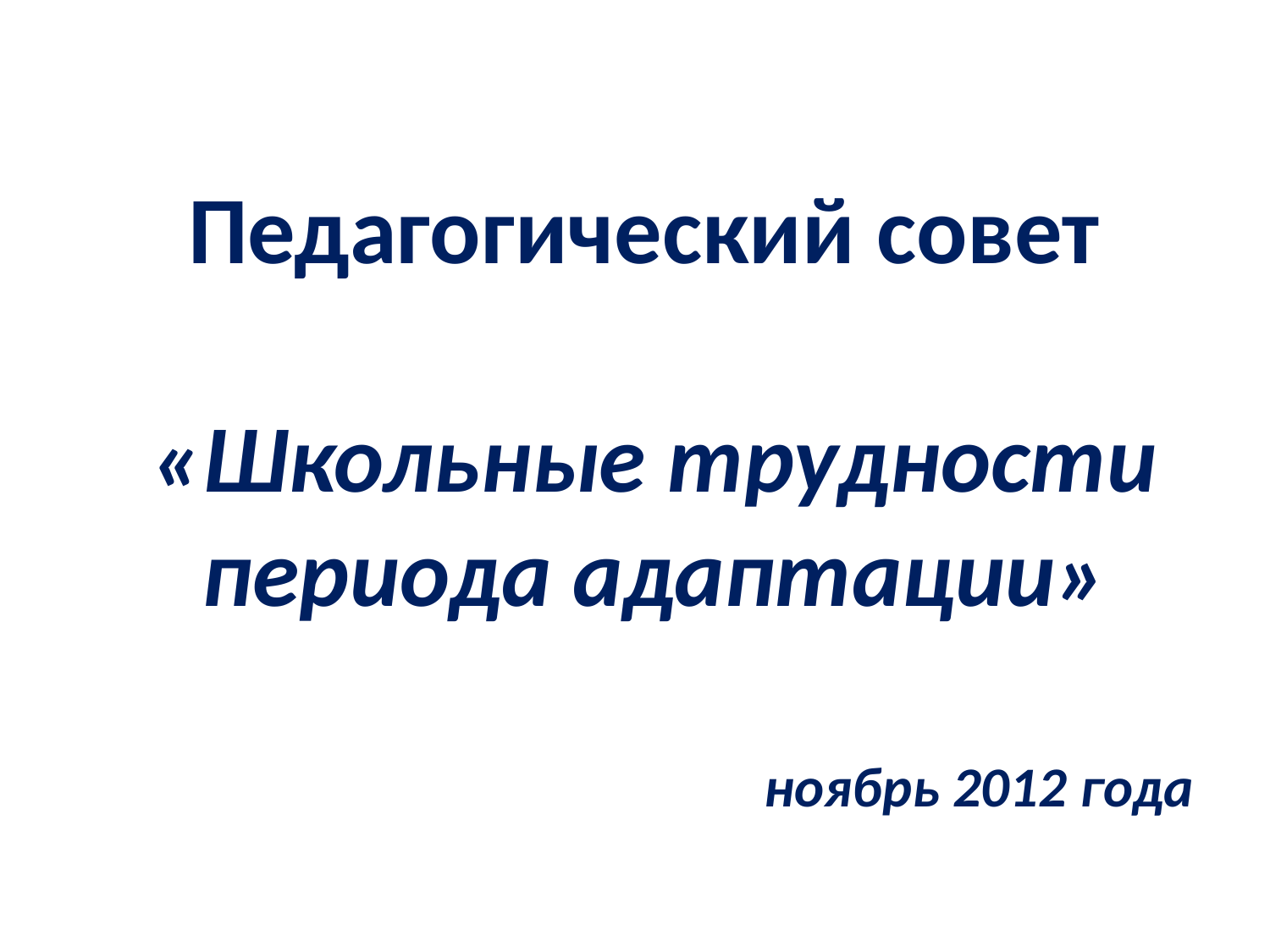

# Педагогический совет «Школьные трудности периода адаптации»
ноябрь 2012 года